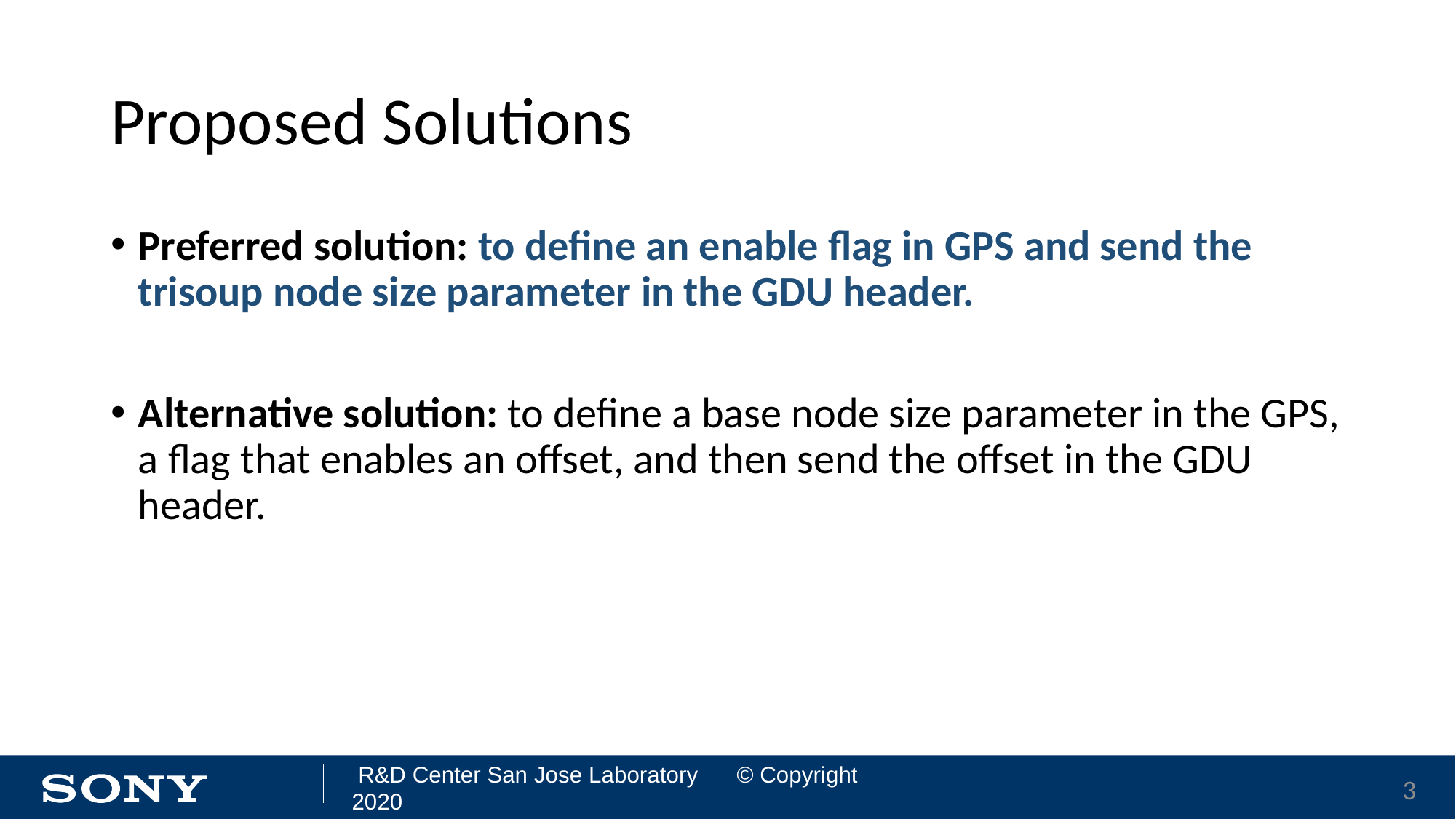

# Proposed Solutions
Preferred solution: to define an enable flag in GPS and send the trisoup node size parameter in the GDU header.

Alternative solution: to define a base node size parameter in the GPS, a flag that enables an offset, and then send the offset in the GDU header.
3